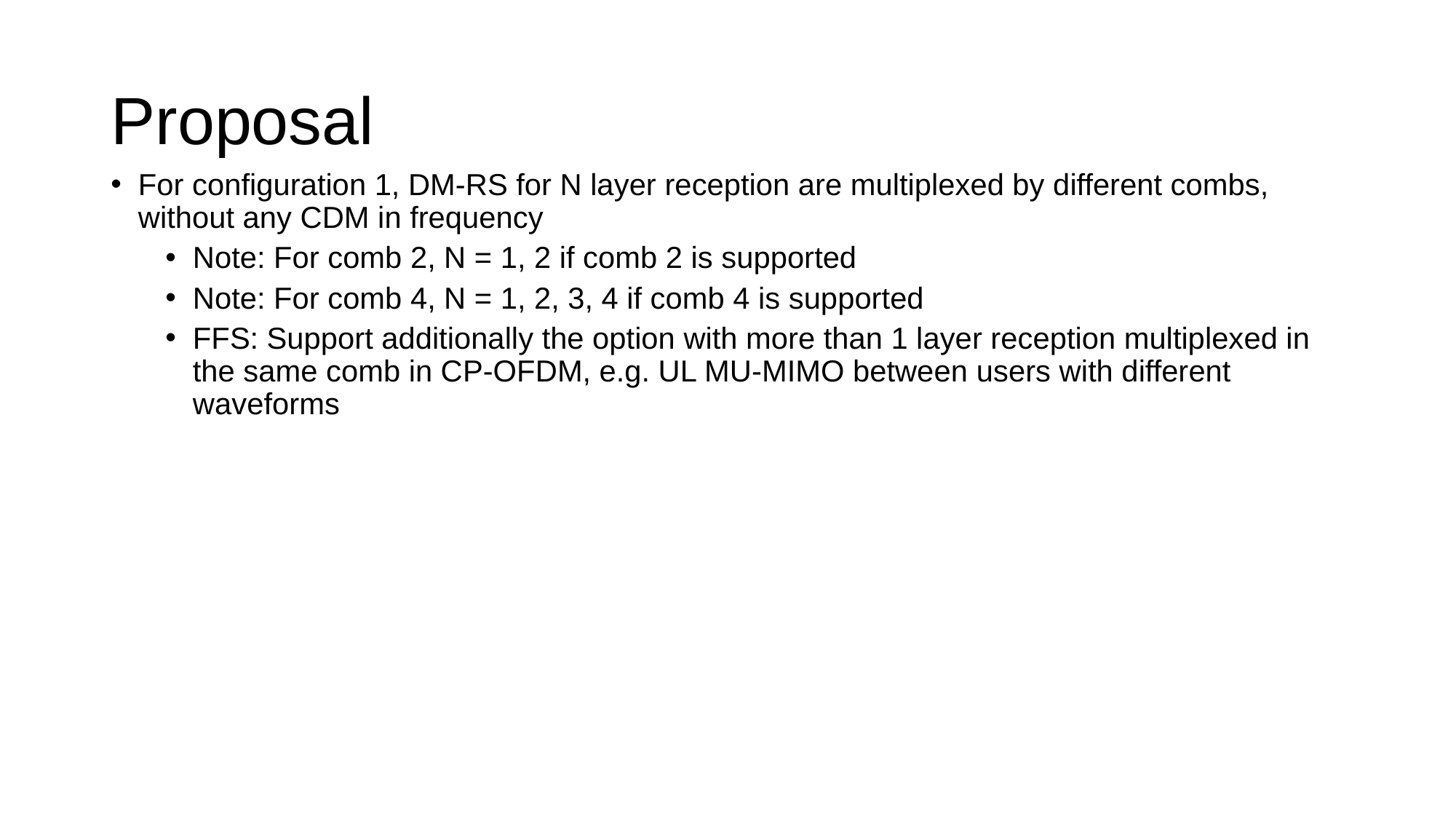

# Proposal
For configuration 1, DM-RS for N layer reception are multiplexed by different combs, without any CDM in frequency
Note: For comb 2, N = 1, 2 if comb 2 is supported
Note: For comb 4, N = 1, 2, 3, 4 if comb 4 is supported
FFS: Support additionally the option with more than 1 layer reception multiplexed in the same comb in CP-OFDM, e.g. UL MU-MIMO between users with different waveforms